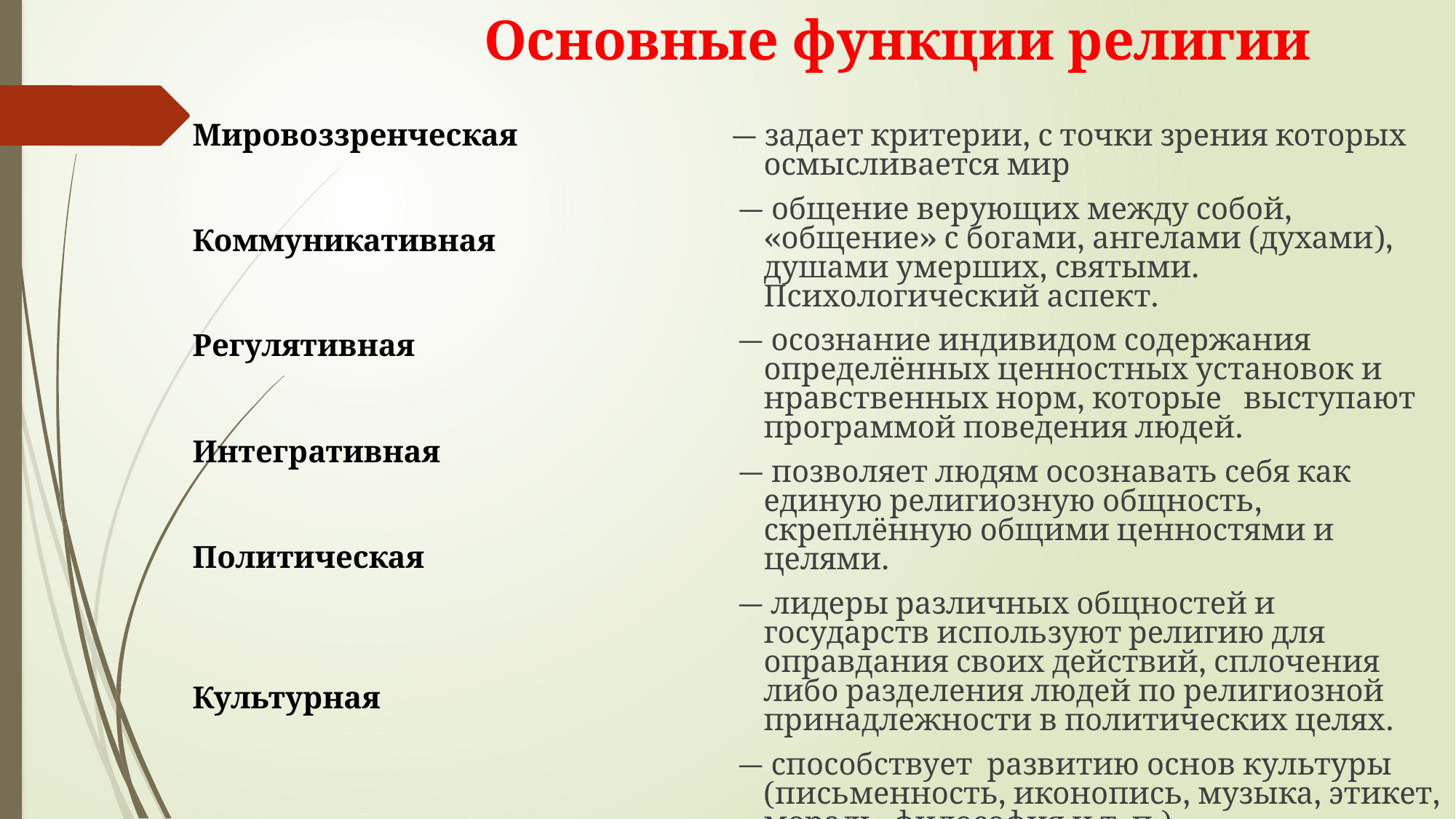

Основные функции религии
 — задает критерии, с точки зрения которых осмысливается мир
  — общение верующих между собой, «общение» с богами, ангелами (духами), душами умерших, святыми. Психологический аспект.
  — осознание индивидом содержания определённых ценностных установок и нравственных норм, которые   выступают   программой поведения людей.
  — позволяет людям осознавать себя как единую религиозную общность, скреплённую общими ценностями и целями.
  — лидеры различных общностей и государств используют религию для оправдания своих действий, сплочения либо разделения людей по религиозной принадлежности в политических целях.
  — способствует  развитию основ культуры   (письменность, иконопись, музыка, этикет, мораль, философия и т. п.)
Мировоззренческая

Коммуникативная

Регулятивная

Интегративная

Политическая

Культурная